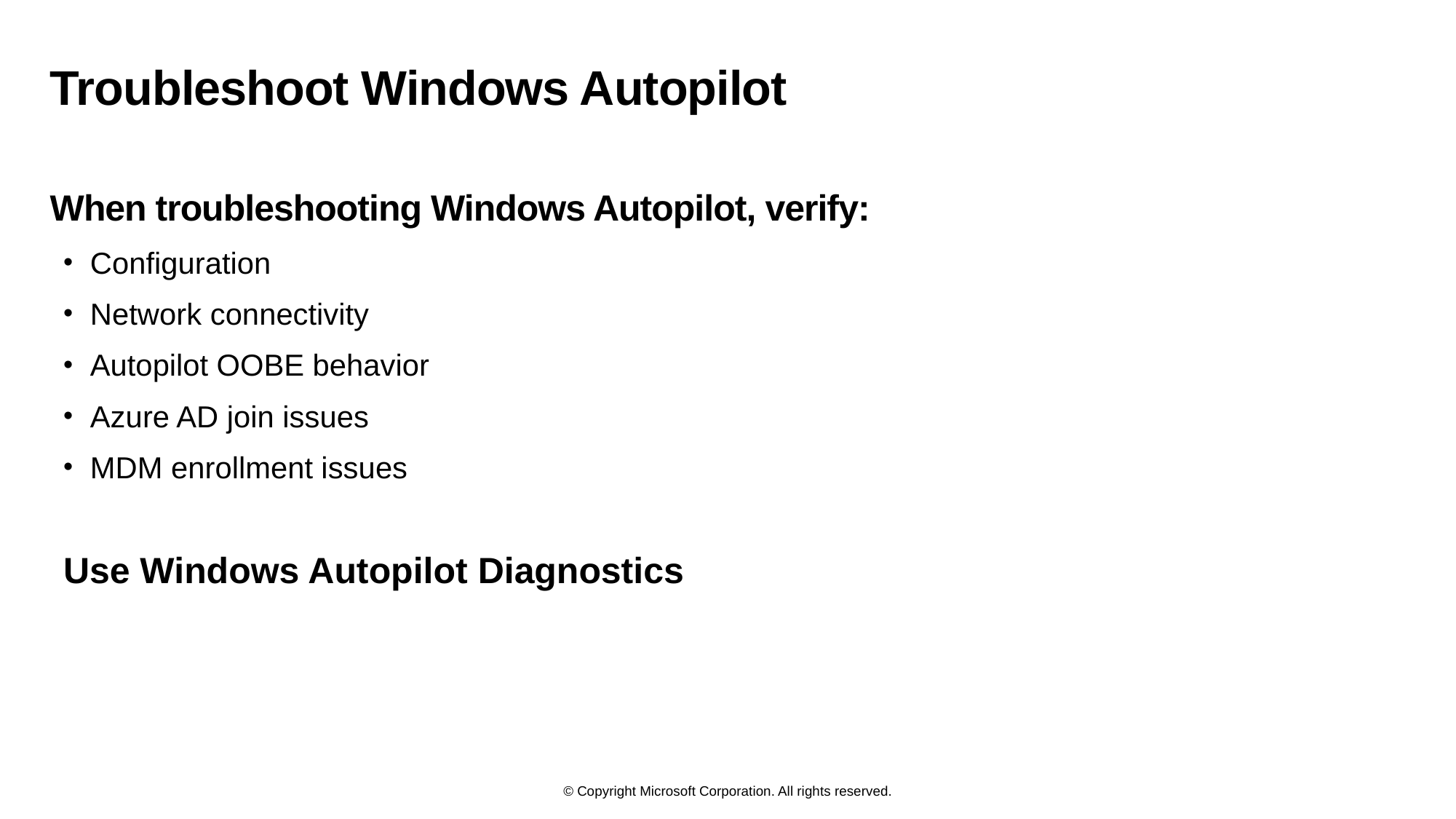

# Troubleshoot Windows Autopilot
When troubleshooting Windows Autopilot, verify:
Configuration
Network connectivity
Autopilot OOBE behavior
Azure AD join issues
MDM enrollment issues

Use Windows Autopilot Diagnostics